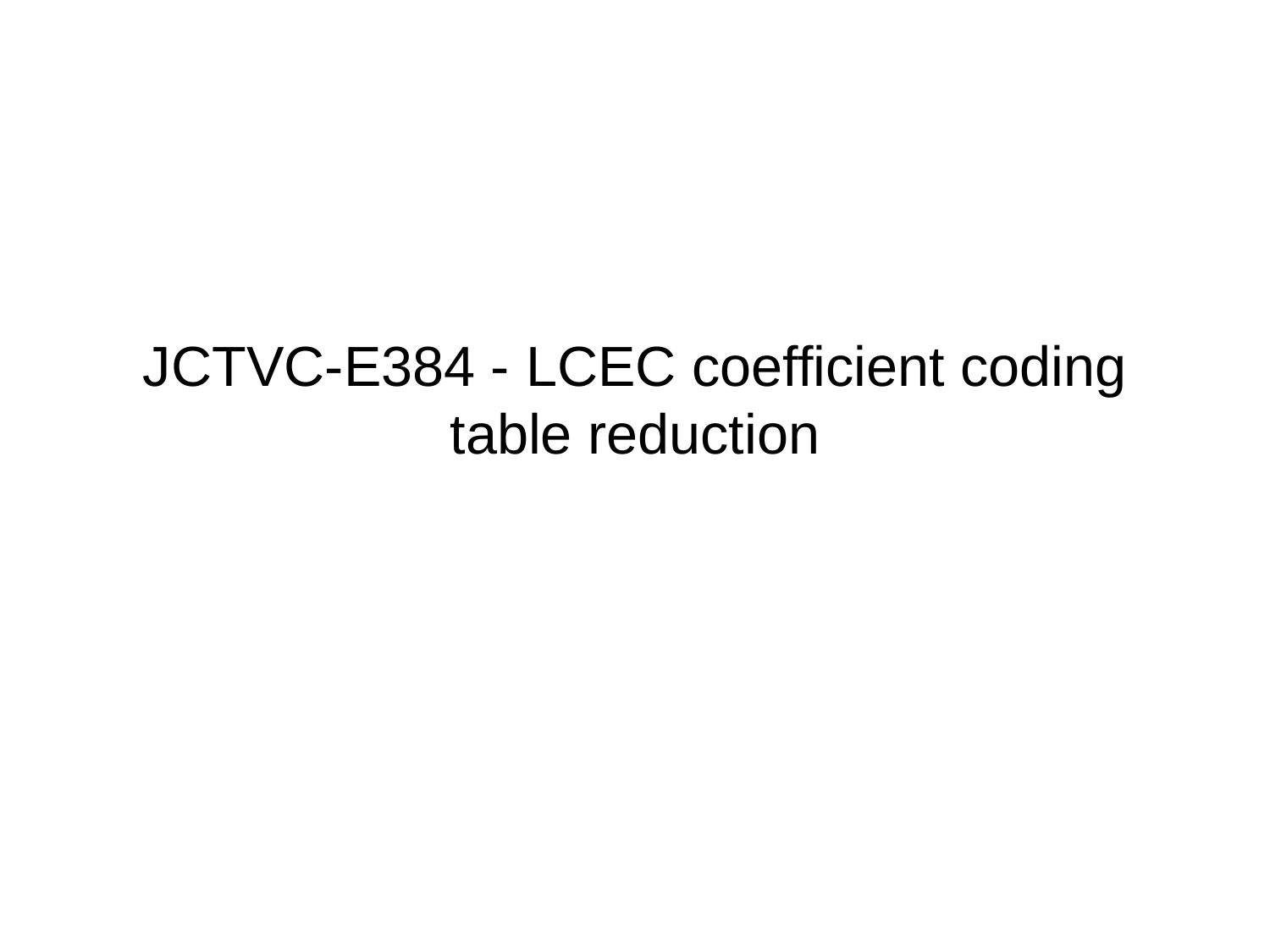

# JCTVC-E384 - LCEC coefficient coding table reduction